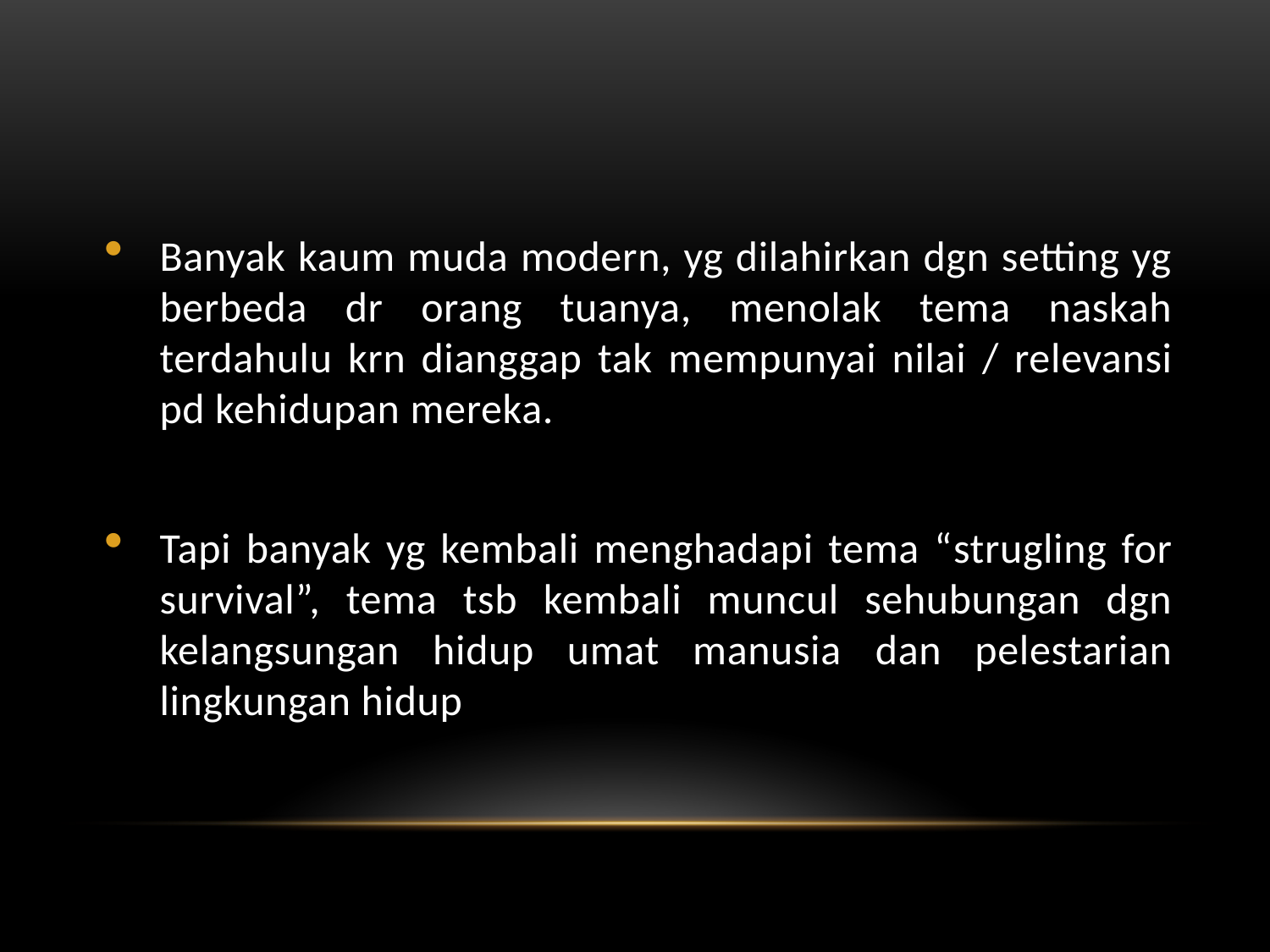

Banyak kaum muda modern, yg dilahirkan dgn setting yg berbeda dr orang tuanya, menolak tema naskah terdahulu krn dianggap tak mempunyai nilai / relevansi pd kehidupan mereka.

Tapi banyak yg kembali menghadapi tema “strugling for survival”, tema tsb kembali muncul sehubungan dgn kelangsungan hidup umat manusia dan pelestarian lingkungan hidup